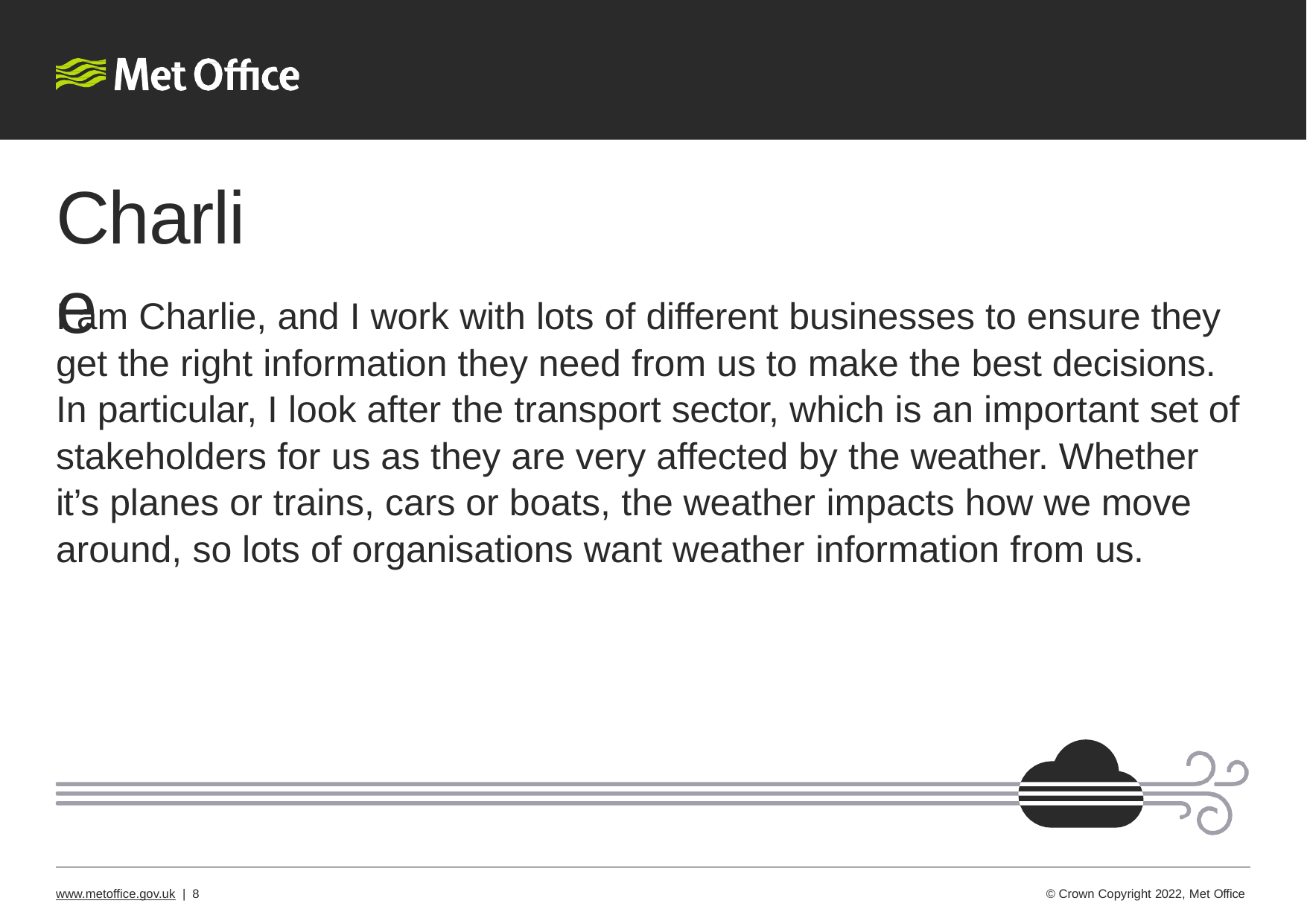

# Charlie
I am Charlie, and I work with lots of different businesses to ensure they get the right information they need from us to make the best decisions. In particular, I look after the transport sector, which is an important set of stakeholders for us as they are very affected by the weather. Whether it’s planes or trains, cars or boats, the weather impacts how we move around, so lots of organisations want weather information from us.

www.metoffice.gov.uk | 8
© Crown Copyright 2022, Met Office